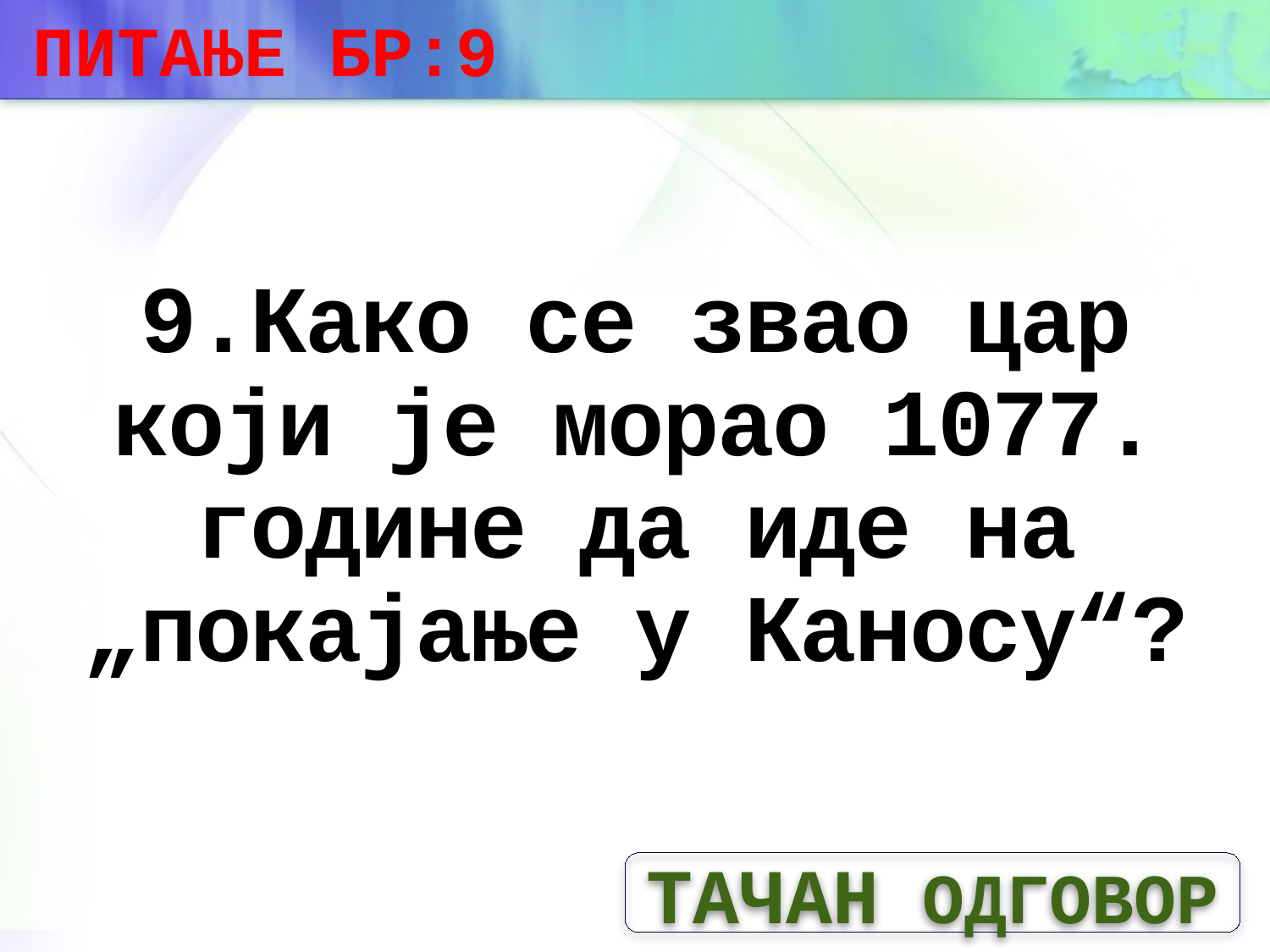

ПИТАЊЕ БР:9
# 9.Како се звао цар који је морао 1077. године да иде на „покајање у Каносу“?
ТАЧАН ОДГОВОР